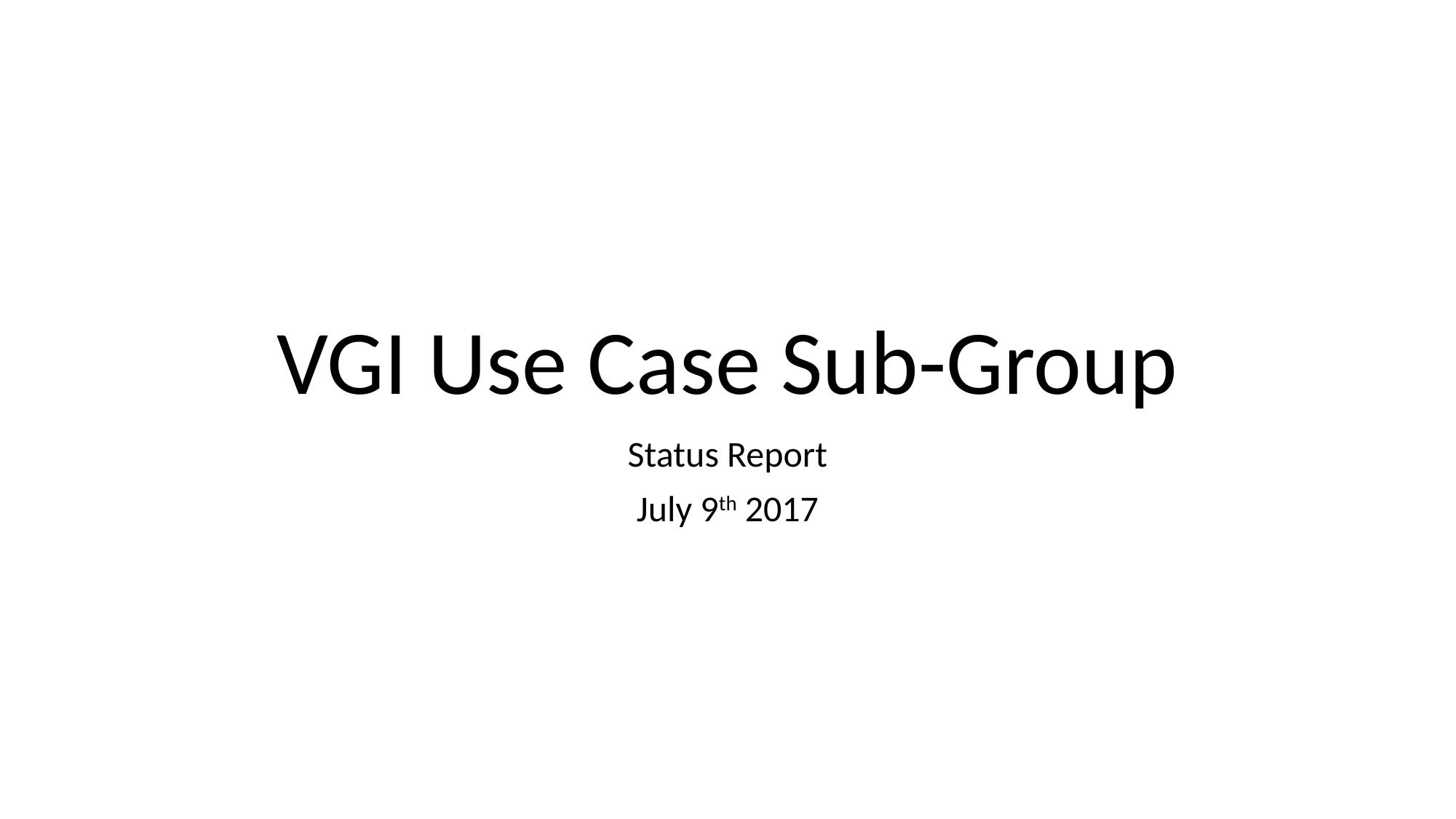

# VGI Use Case Sub-Group
Status Report
July 9th 2017